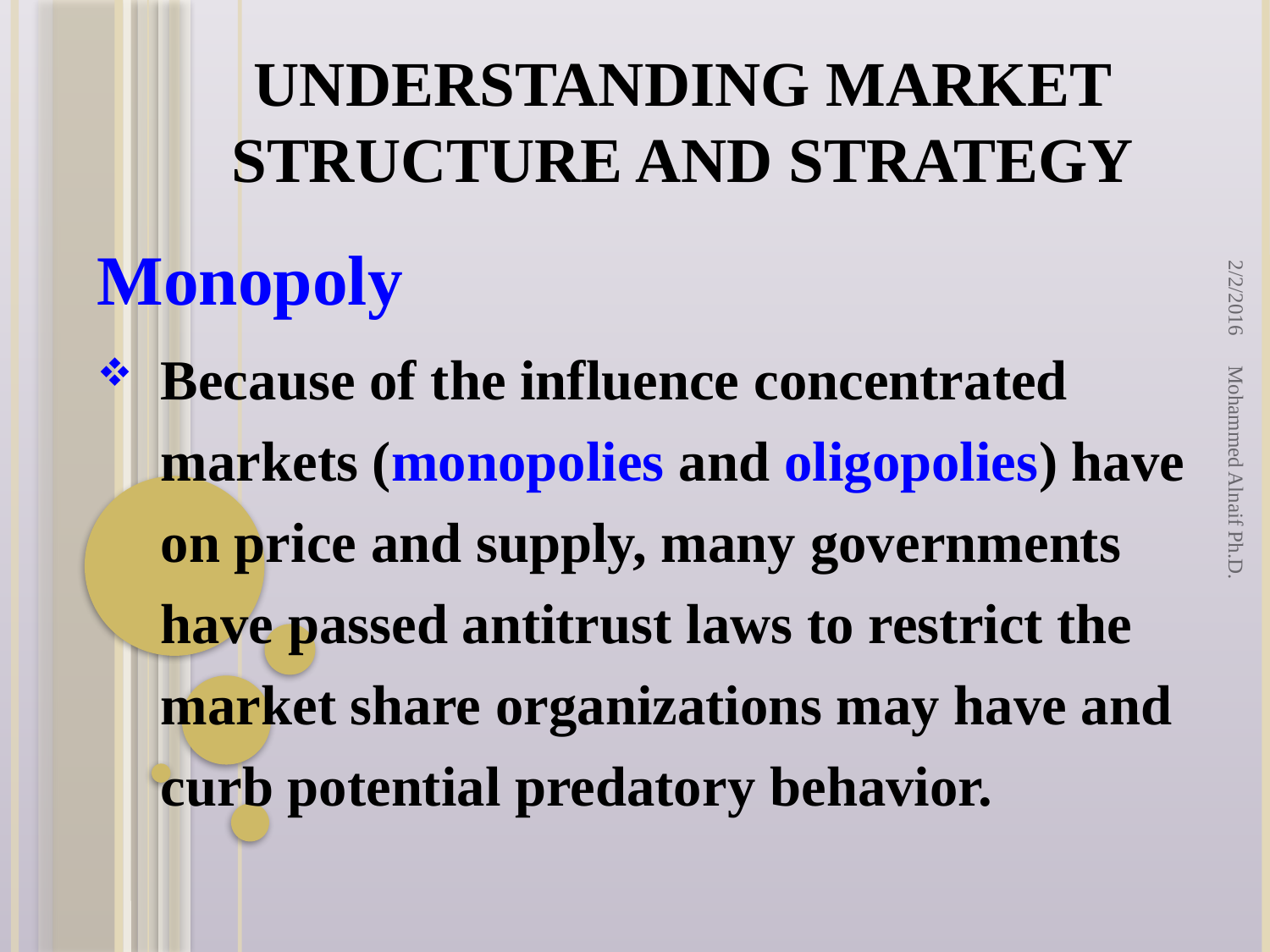

# Understanding Market Structure and Strategy
2/2/2016
Monopoly
Because of the influence concentrated markets (monopolies and oligopolies) have on price and supply, many governments have passed antitrust laws to restrict the market share organizations may have and curb potential predatory behavior.
Mohammed Alnaif Ph.D.